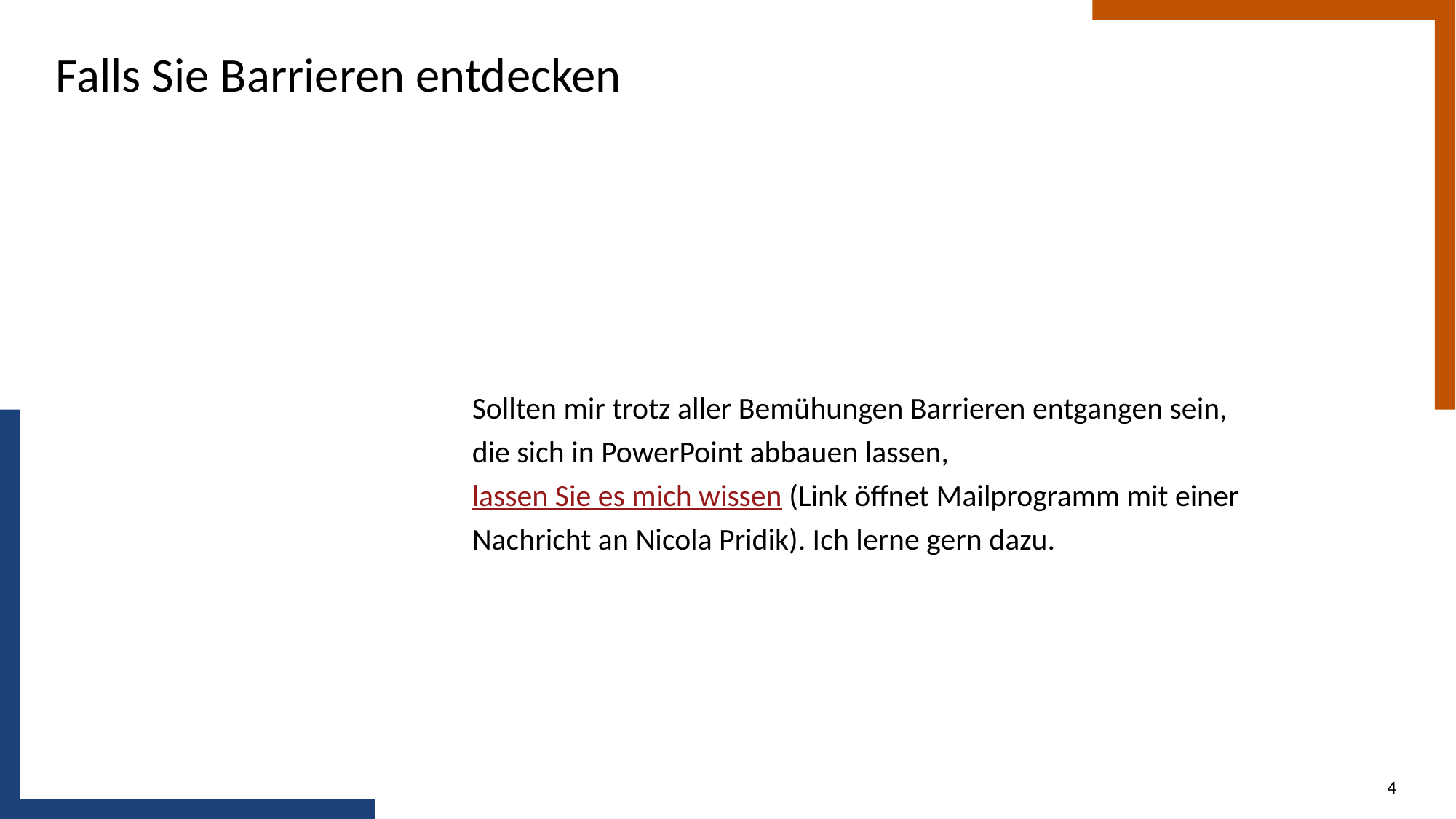

# Falls Sie Barrieren entdecken
Sollten mir trotz aller Bemühungen Barrieren entgangen sein, die sich in PowerPoint abbauen lassen, lassen Sie es mich wissen (Link öffnet Mailprogramm mit einer Nachricht an Nicola Pridik). Ich lerne gern dazu.
4